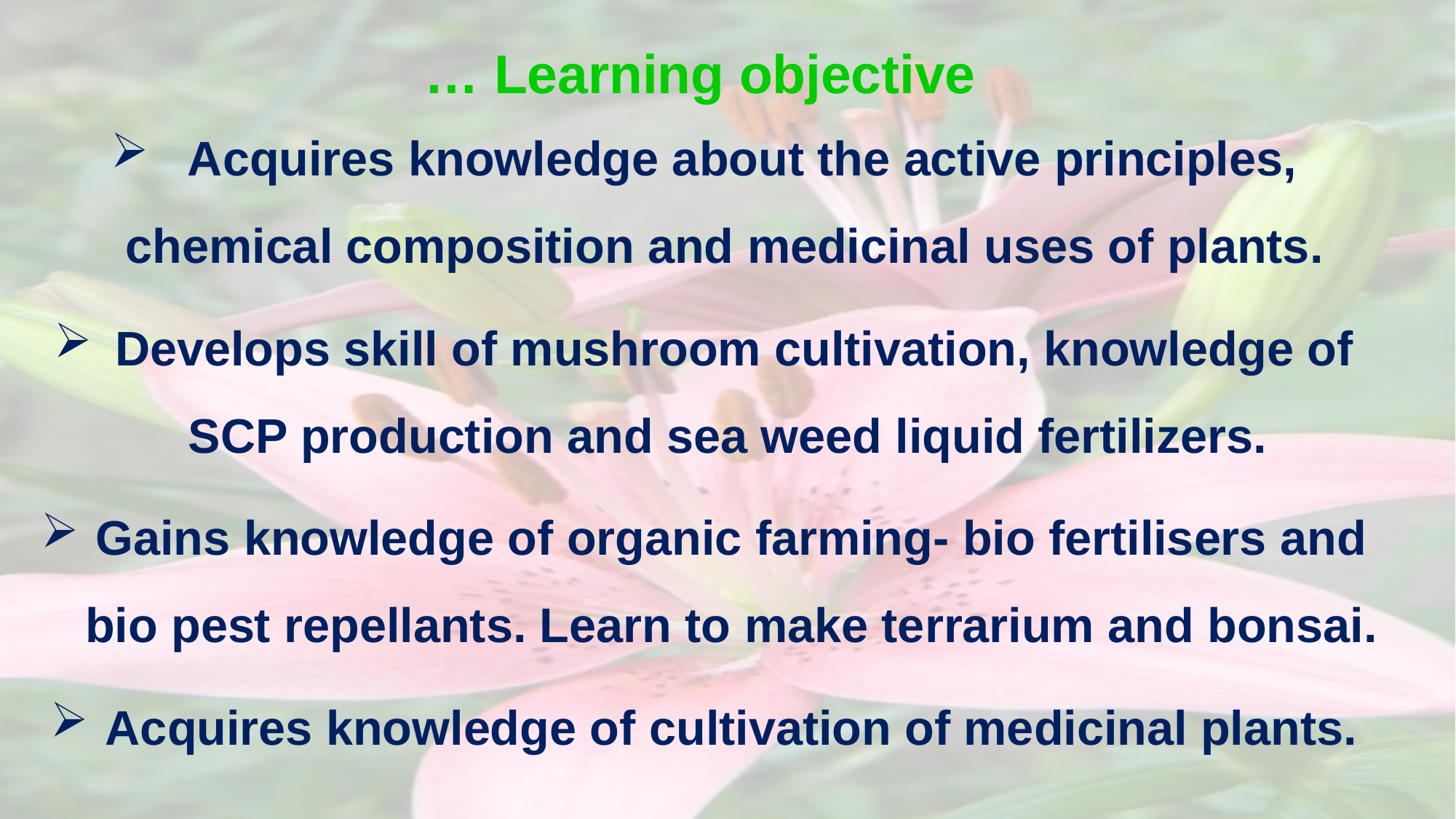

# … Learning objective
  Acquires knowledge about the active principles, chemical composition and medicinal uses of plants.
Develops skill of mushroom cultivation, knowledge of SCP production and sea weed liquid fertilizers.
Gains knowledge of organic farming- bio fertilisers and bio pest repellants. Learn to make terrarium and bonsai.
Acquires knowledge of cultivation of medicinal plants.